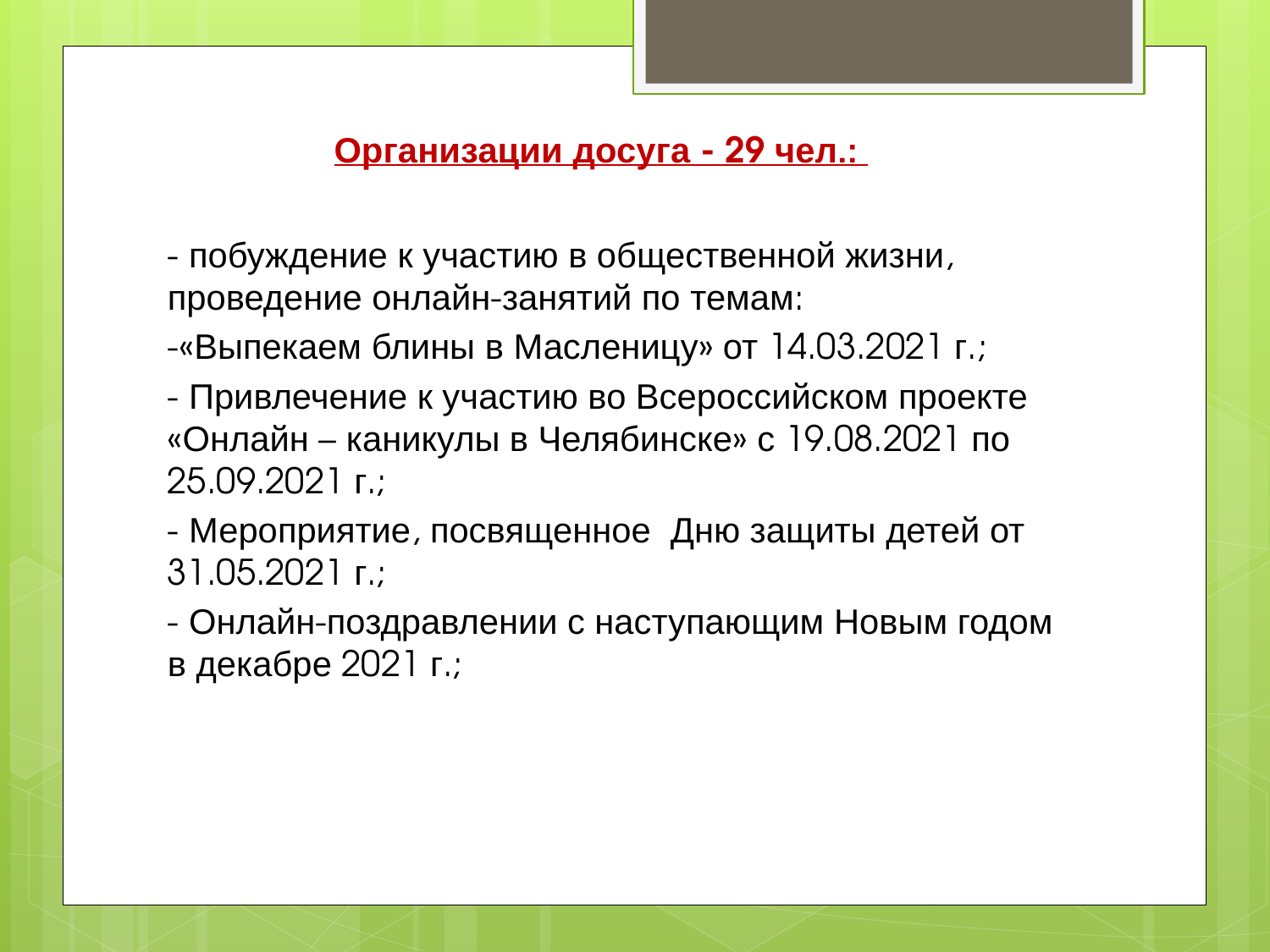

# Организации досуга - 29 чел.:
- побуждение к участию в общественной жизни, проведение онлайн-занятий по темам:
-«Выпекаем блины в Масленицу» от 14.03.2021 г.;
- Привлечение к участию во Всероссийском проекте «Онлайн – каникулы в Челябинске» с 19.08.2021 по 25.09.2021 г.;
- Мероприятие, посвященное  Дню защиты детей от 31.05.2021 г.;
- Онлайн-поздравлении с наступающим Новым годом в декабре 2021 г.;